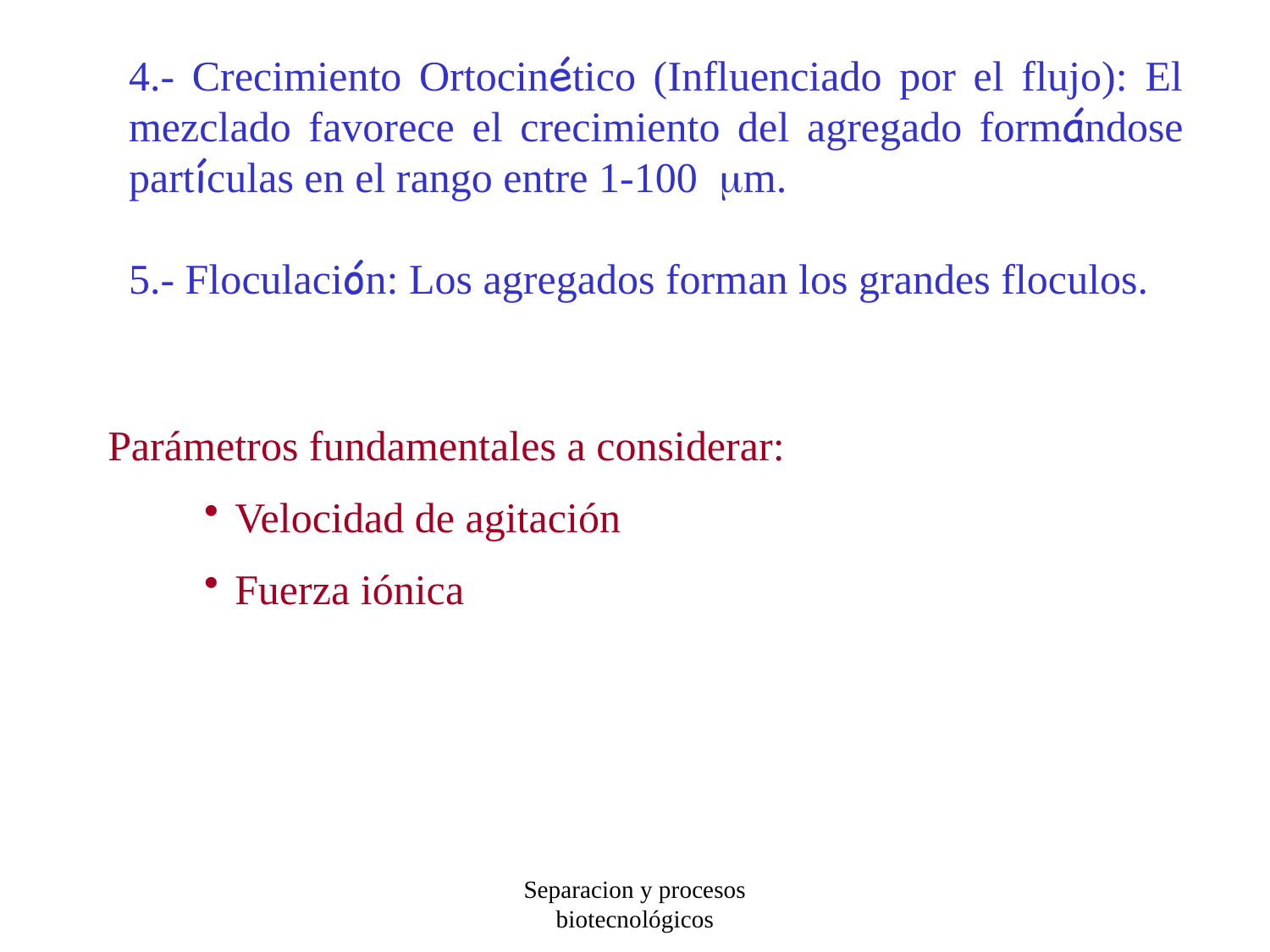

4.- Crecimiento Ortocinético (Influenciado por el flujo): El mezclado favorece el crecimiento del agregado formándose partículas en el rango entre 1-100 μm.

	5.- Floculación: Los agregados forman los grandes floculos.
Parámetros fundamentales a considerar:
Velocidad de agitación
Fuerza iónica

Separacion y procesos biotecnológicos